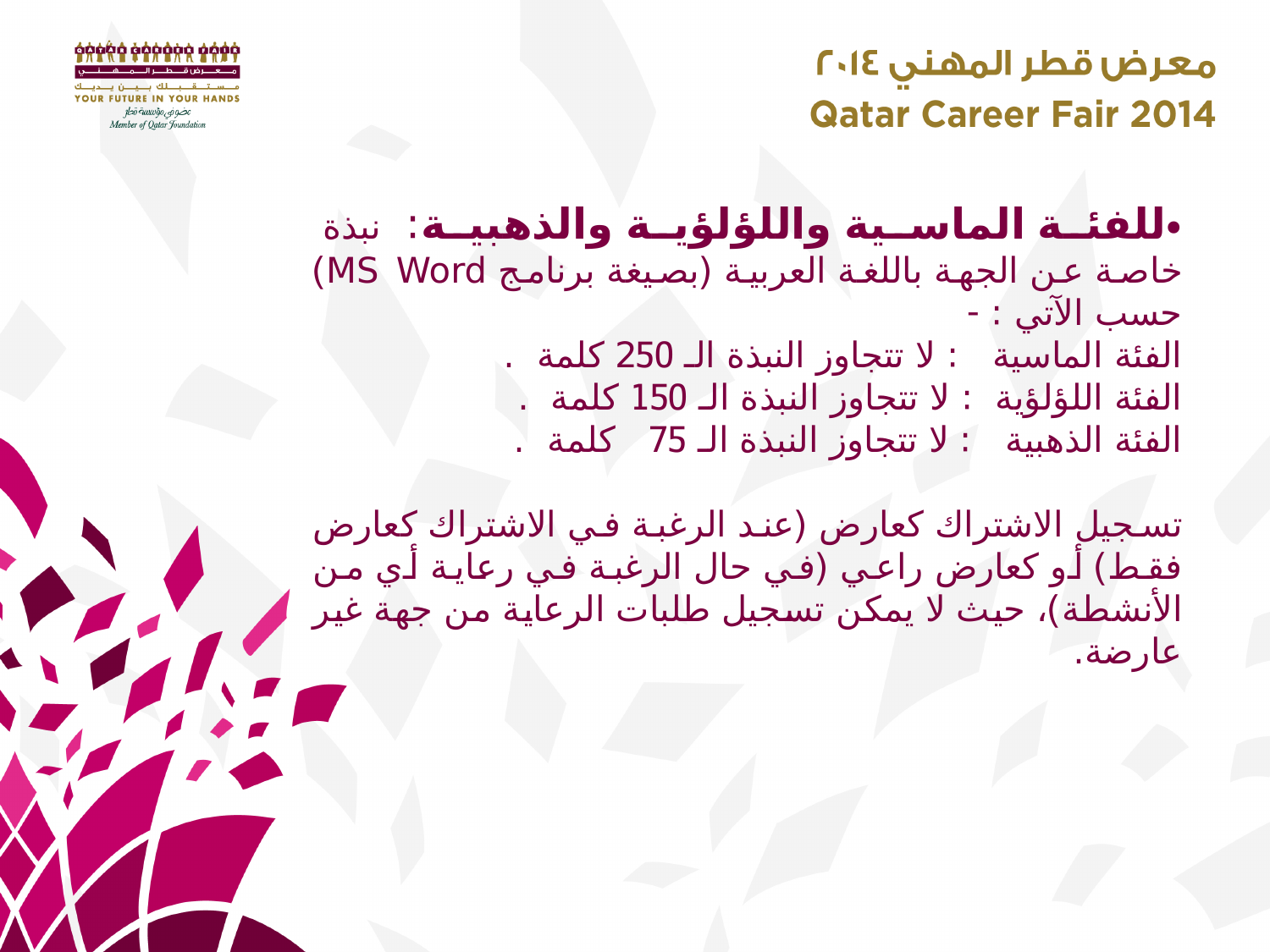

•	للفئة الماسية واللؤلؤية والذهبية:  نبذة  خاصة عن الجهة باللغة العربية (بصيغة برنامج MS Word) حسب الآتي : -
الفئة الماسية   : لا تتجاوز النبذة الـ 250 كلمة  .
الفئة اللؤلؤية  : لا تتجاوز النبذة الـ 150 كلمة  .
الفئة الذهبية   : لا تتجاوز النبذة الـ 75   كلمة  .

	تسجيل الاشتراك كعارض (عند الرغبة في الاشتراك كعارض فقط) أو كعارض راعي (في حال الرغبة في رعاية أي من الأنشطة)، حيث لا يمكن تسجيل طلبات الرعاية من جهة غير عارضة.